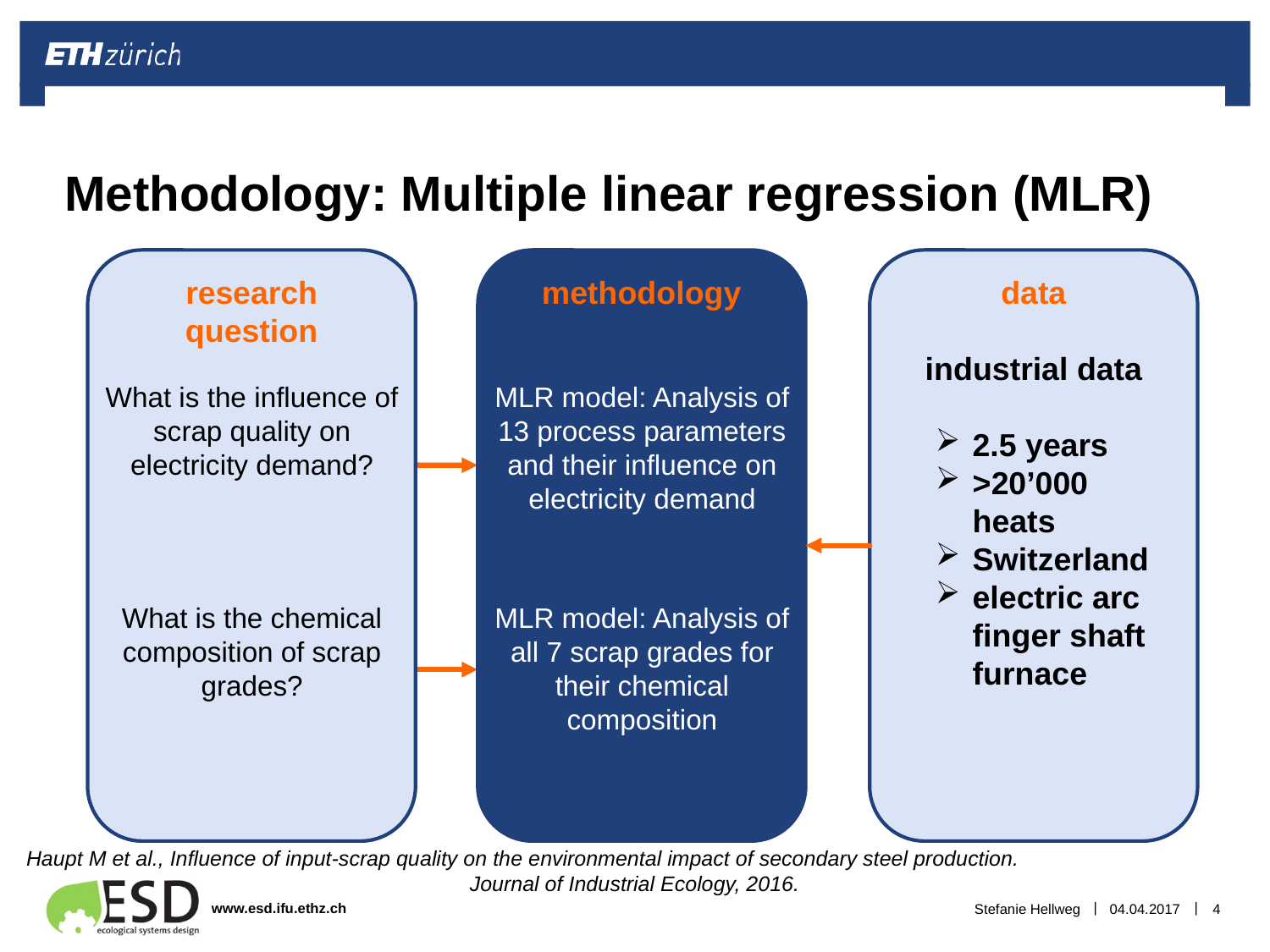

# Methodology: Multiple linear regression (MLR)
research question
methodology
data

industrial data

2.5 years
>20’000 heats
Switzerland
electric arc finger shaft furnace

What is the influence of scrap quality on electricity demand?
MLR model: Analysis of 13 process parameters and their influence on electricity demand
What is the chemical composition of scrap grades?
MLR model: Analysis of all 7 scrap grades for their chemical composition
Haupt M et al., Influence of input-scrap quality on the environmental impact of secondary steel production.
Journal of Industrial Ecology, 2016.
Stefanie Hellweg
04.04.2017
4